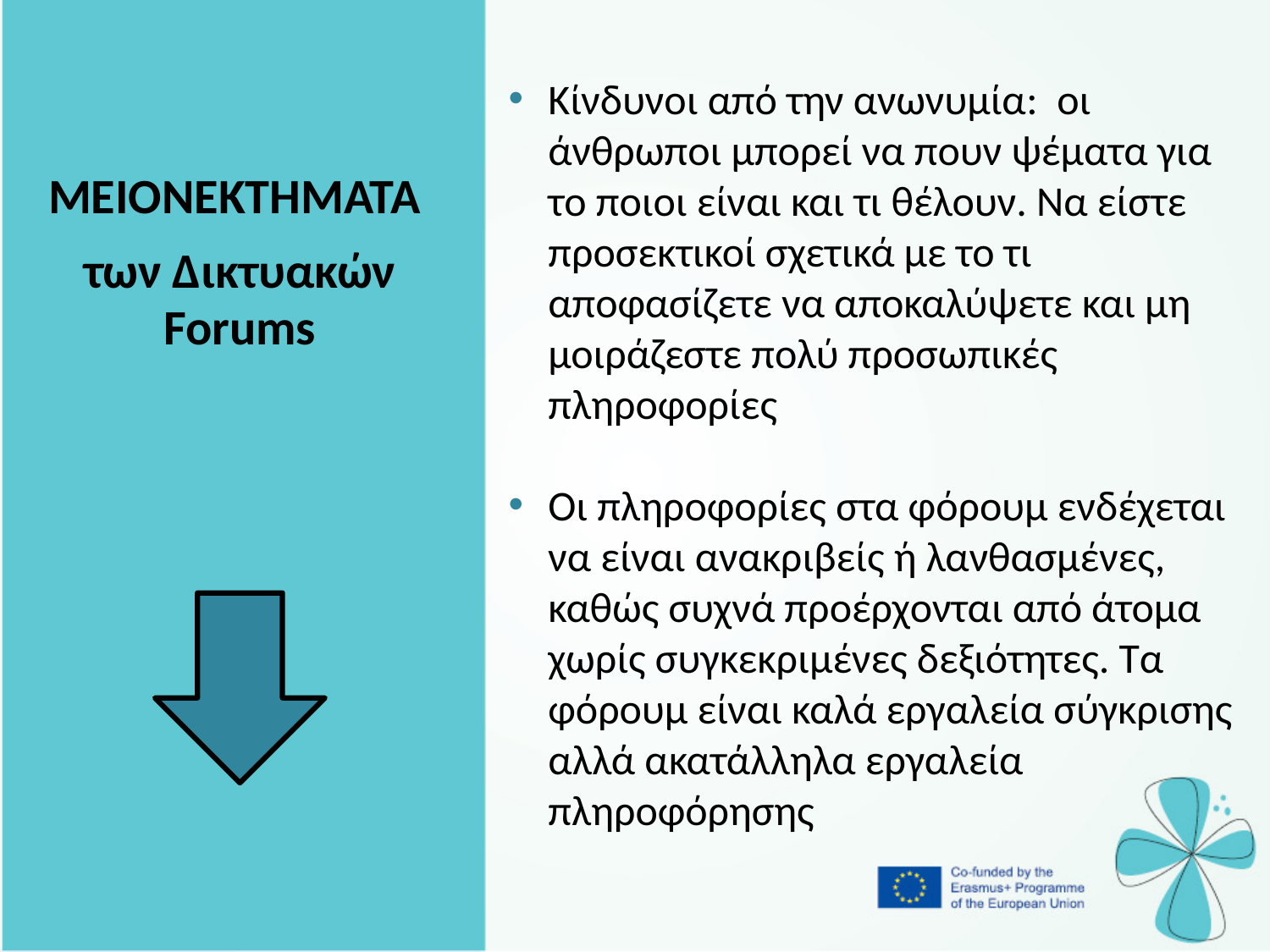

Κίνδυνοι από την ανωνυμία:  οι άνθρωποι μπορεί να πουν ψέματα για το ποιοι είναι και τι θέλουν. Να είστε προσεκτικοί σχετικά με το τι αποφασίζετε να αποκαλύψετε και μη μοιράζεστε πολύ προσωπικές πληροφορίες

Οι πληροφορίες στα φόρουμ ενδέχεται να είναι ανακριβείς ή λανθασμένες, καθώς συχνά προέρχονται από άτομα χωρίς συγκεκριμένες δεξιότητες. Τα φόρουμ είναι καλά εργαλεία σύγκρισης αλλά ακατάλληλα εργαλεία πληροφόρησης
| μειονεκτηματα των Δικτυακών Forums |
| --- |